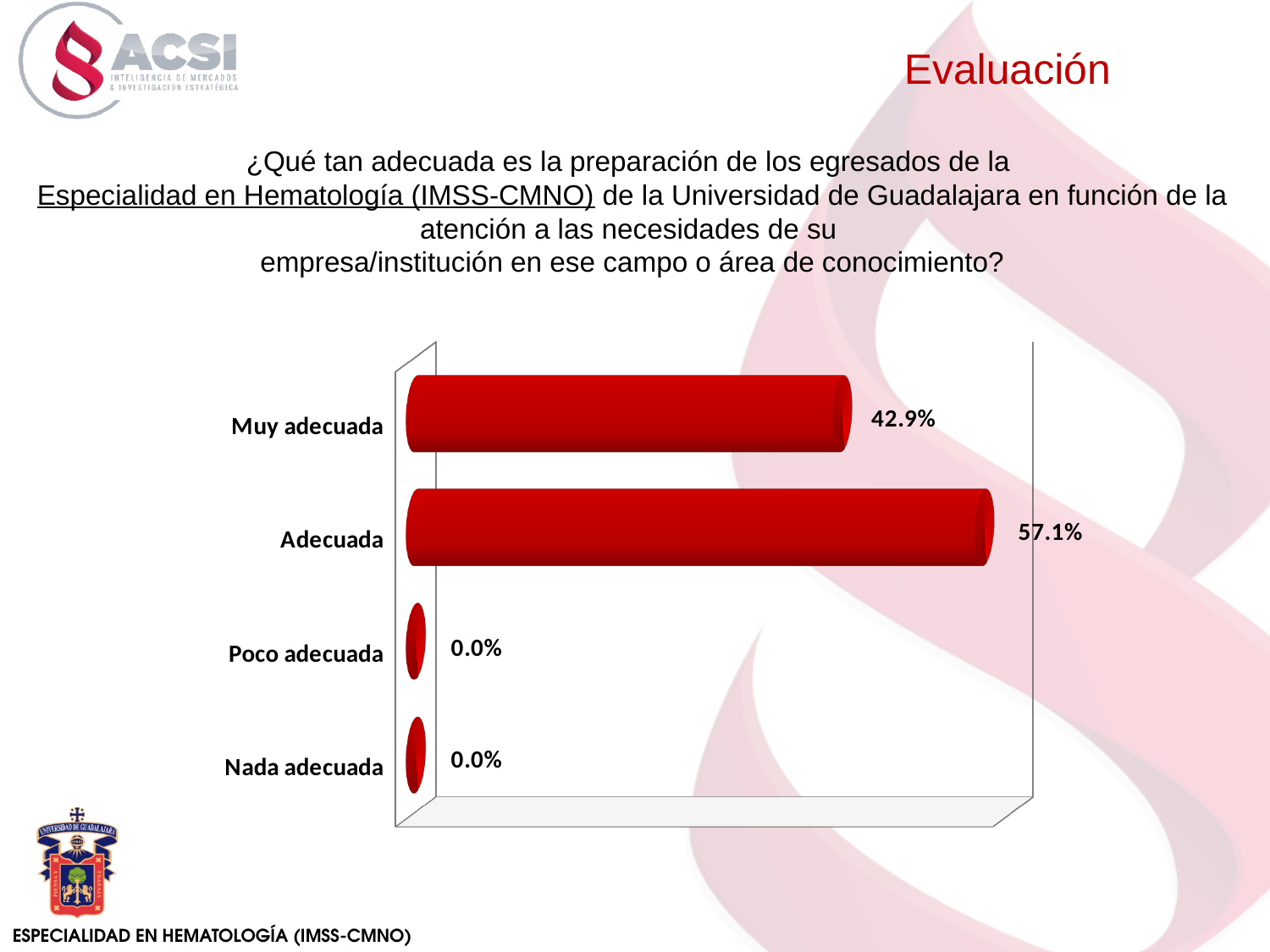

Evaluación
¿Qué tan adecuada es la preparación de los egresados de la
Especialidad en Hematología (IMSS-CMNO) de la Universidad de Guadalajara en función de la atención a las necesidades de su
empresa/institución en ese campo o área de conocimiento?

[unsupported chart]